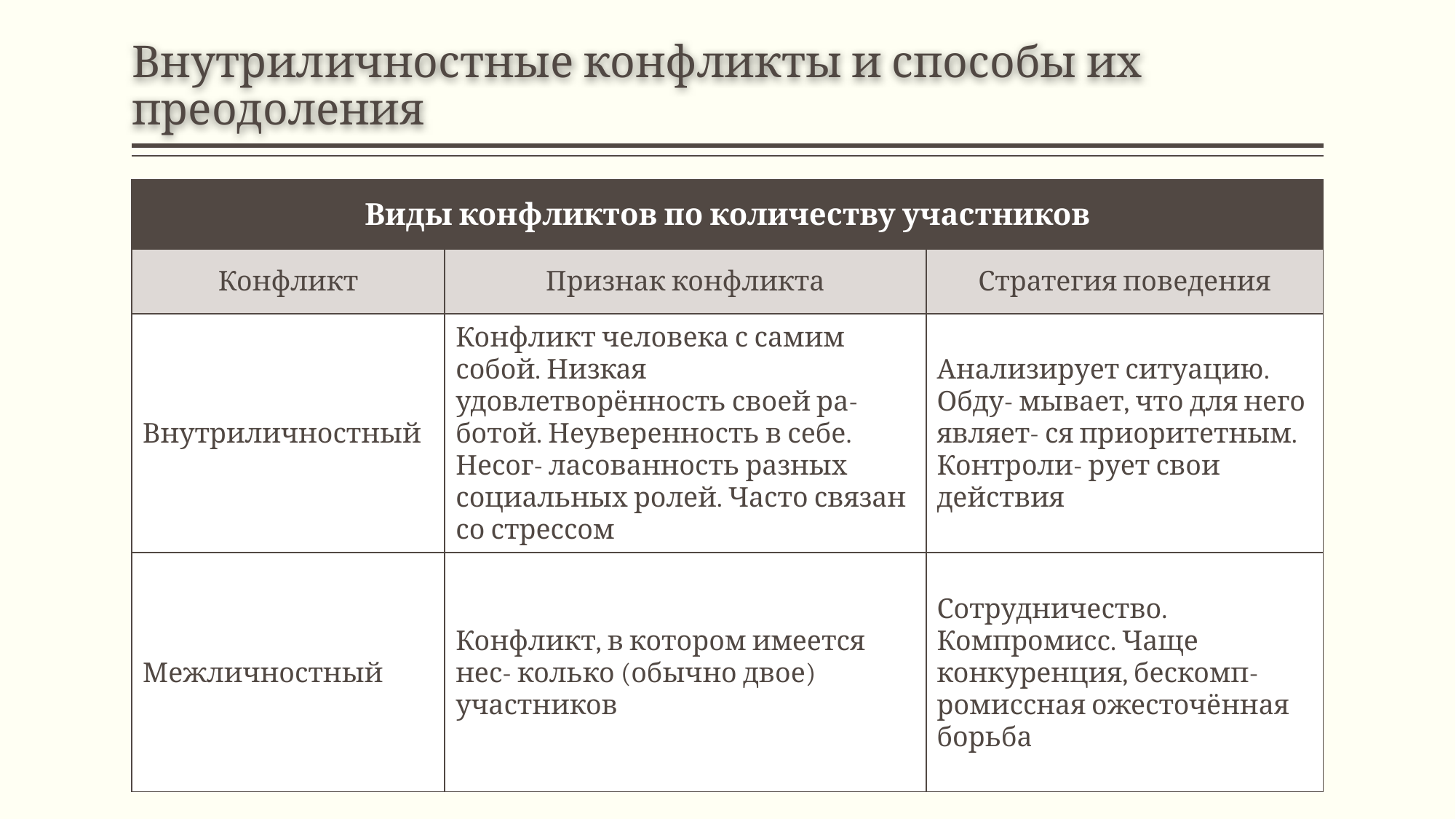

# Внутриличностные конфликты и способы их преодоления
| Виды конфликтов по количеству участников |  |  |
| --- | --- | --- |
| Конфликт | Признак конфликта | Стратегия поведения |
| Внутриличностный | Конфликт человека с самим собой. Низкая удовлетворённость своей ра- ботой. Неуверенность в себе. Несог- ласованность разных социальных ролей. Часто связан со стрессом | Анализирует ситуацию. Обду- мывает, что для него являет- ся приоритетным. Контроли- рует свои действия |
| Межличностный | Конфликт, в котором имеется нес- колько (обычно двое) участников | Сотрудничество. Компромисс. Чаще конкуренция, бескомп- ромиссная ожесточённая борьба |